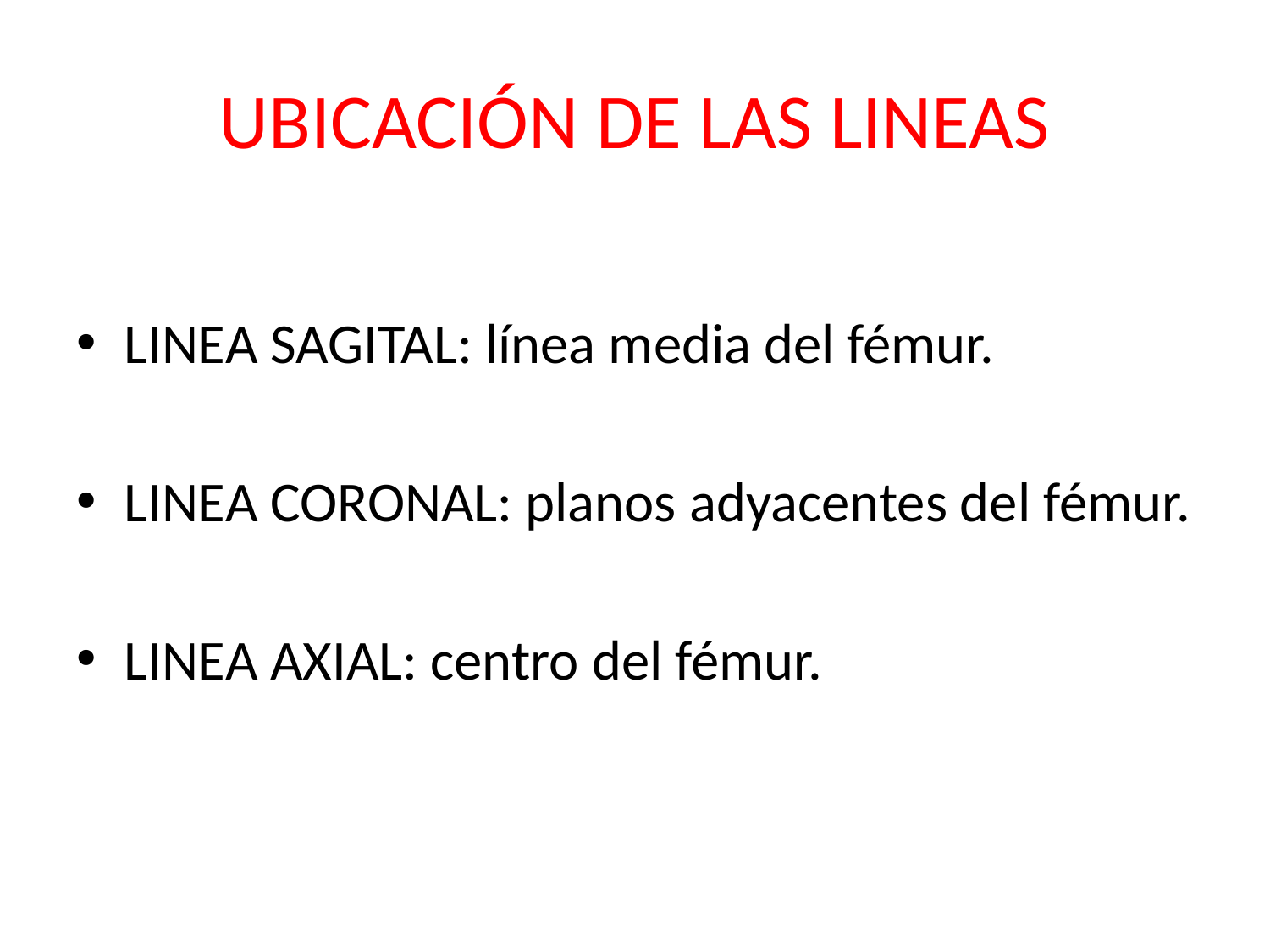

# UBICACIÓN DE LAS LINEAS

LINEA SAGITAL: línea media del fémur.

LINEA CORONAL: planos adyacentes del fémur.

LINEA AXIAL: centro del fémur.